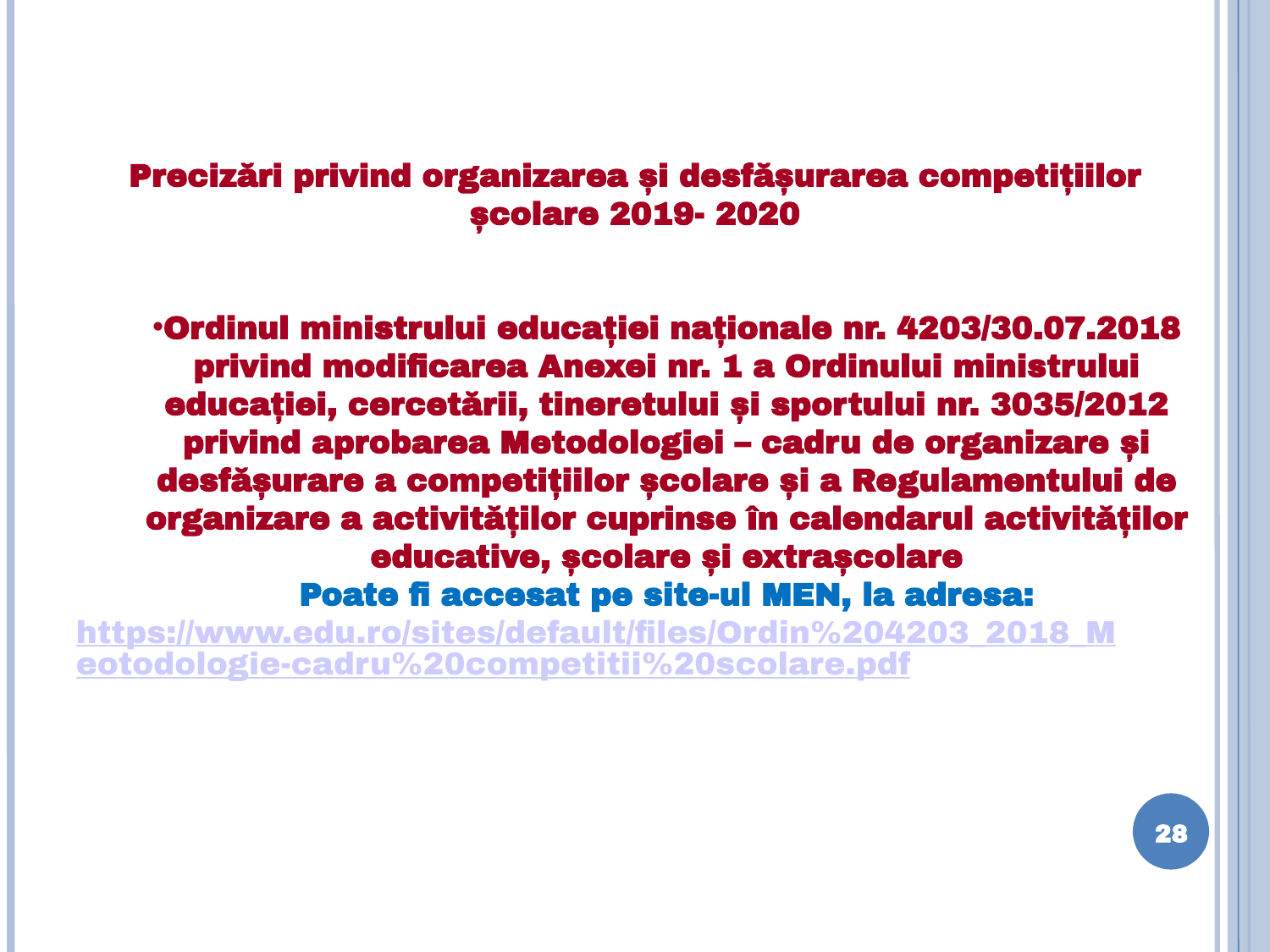

Precizări privind organizarea și desfășurarea competițiilor școlare 2019- 2020

Ordinul ministrului educației naționale nr. 4203/30.07.2018 privind modificarea Anexei nr. 1 a Ordinului ministrului educaţiei, cercetării, tineretului şi sportului nr. 3035/2012 privind aprobarea Metodologiei – cadru de organizare și desfășurare a competițiilor școlare și a Regulamentului de organizare a activităților cuprinse în calendarul activităților educative, școlare și extrașcolare
Poate fi accesat pe site-ul MEN, la adresa:
https://www.edu.ro/sites/default/files/Ordin%204203_2018_Meotodologie-cadru%20competitii%20scolare.pdf

 O R D I N
28